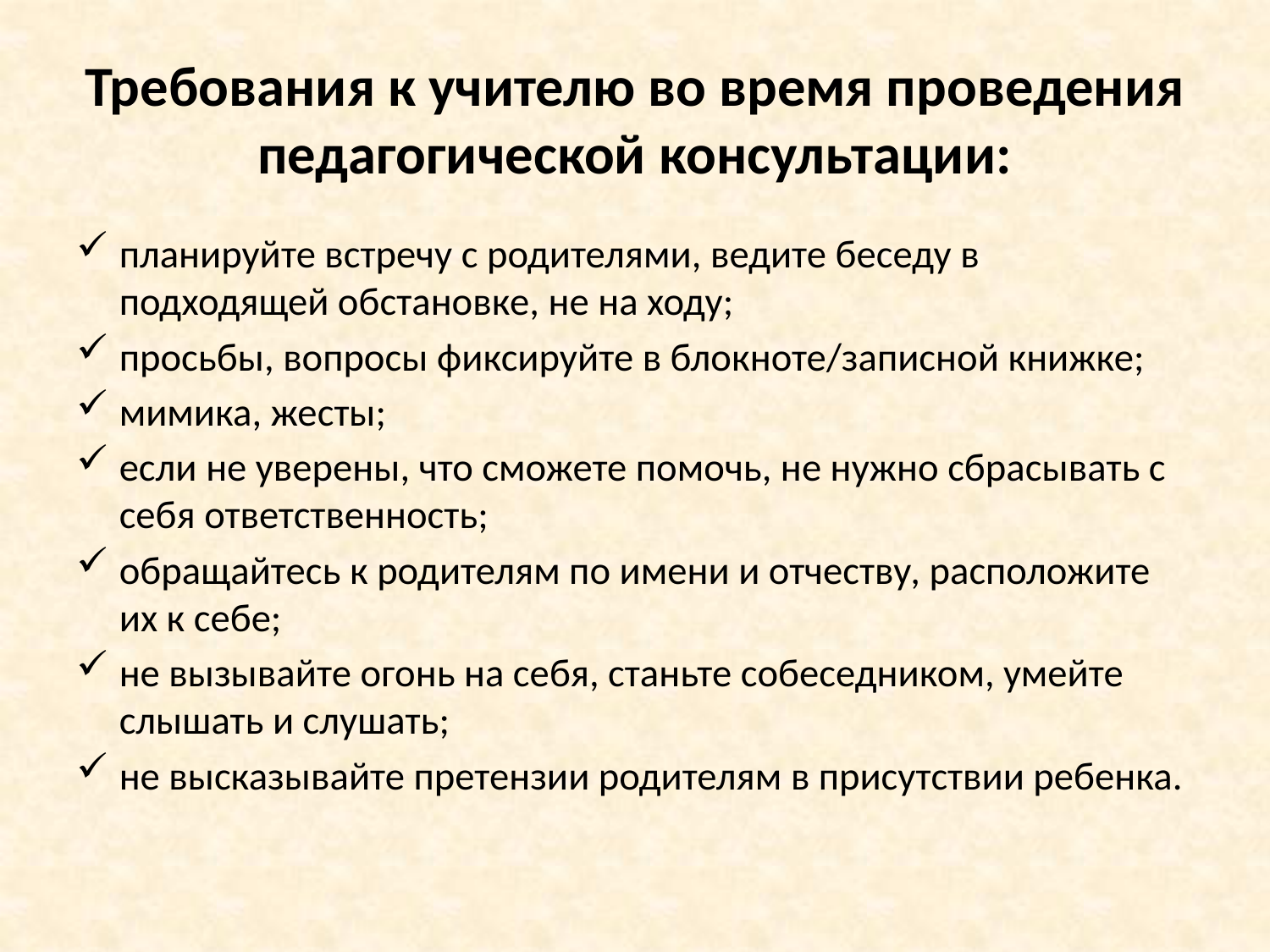

# Требования к учителю во время проведения педагогической консультации:
планируйте встречу с родителями, ведите беседу в подходящей обстановке, не на ходу;
просьбы, вопросы фиксируйте в блокноте/записной книжке;
мимика, жесты;
если не уверены, что сможете помочь, не нужно сбрасывать с себя ответственность;
обращайтесь к родителям по имени и отчеству, расположите их к себе;
не вызывайте огонь на себя, станьте собеседником, умейте слышать и слушать;
не высказывайте претензии родителям в присутствии ребенка.